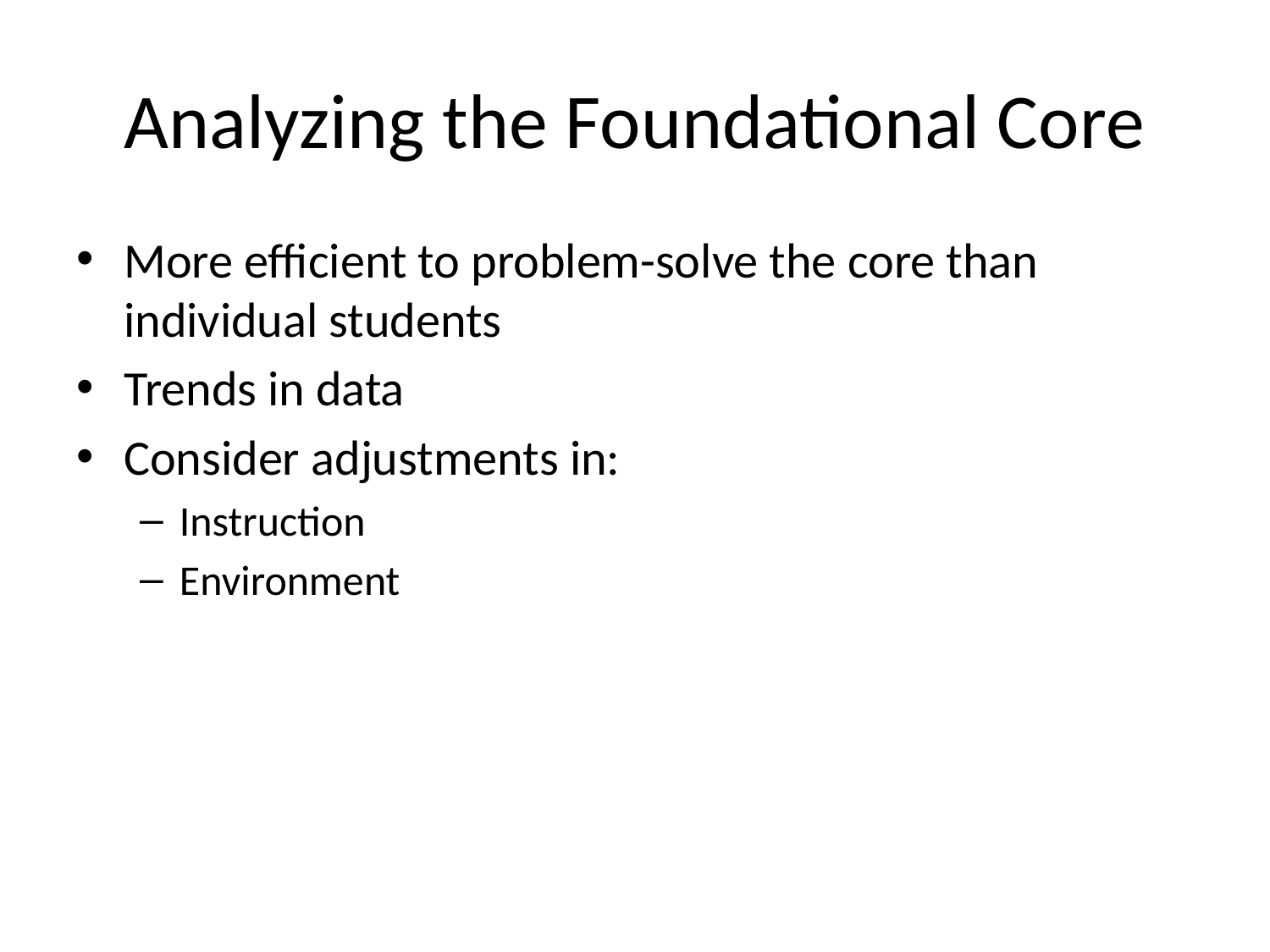

# Analyzing the Foundational Core
More efficient to problem-solve the core than individual students
Trends in data
Consider adjustments in:
Instruction
Environment